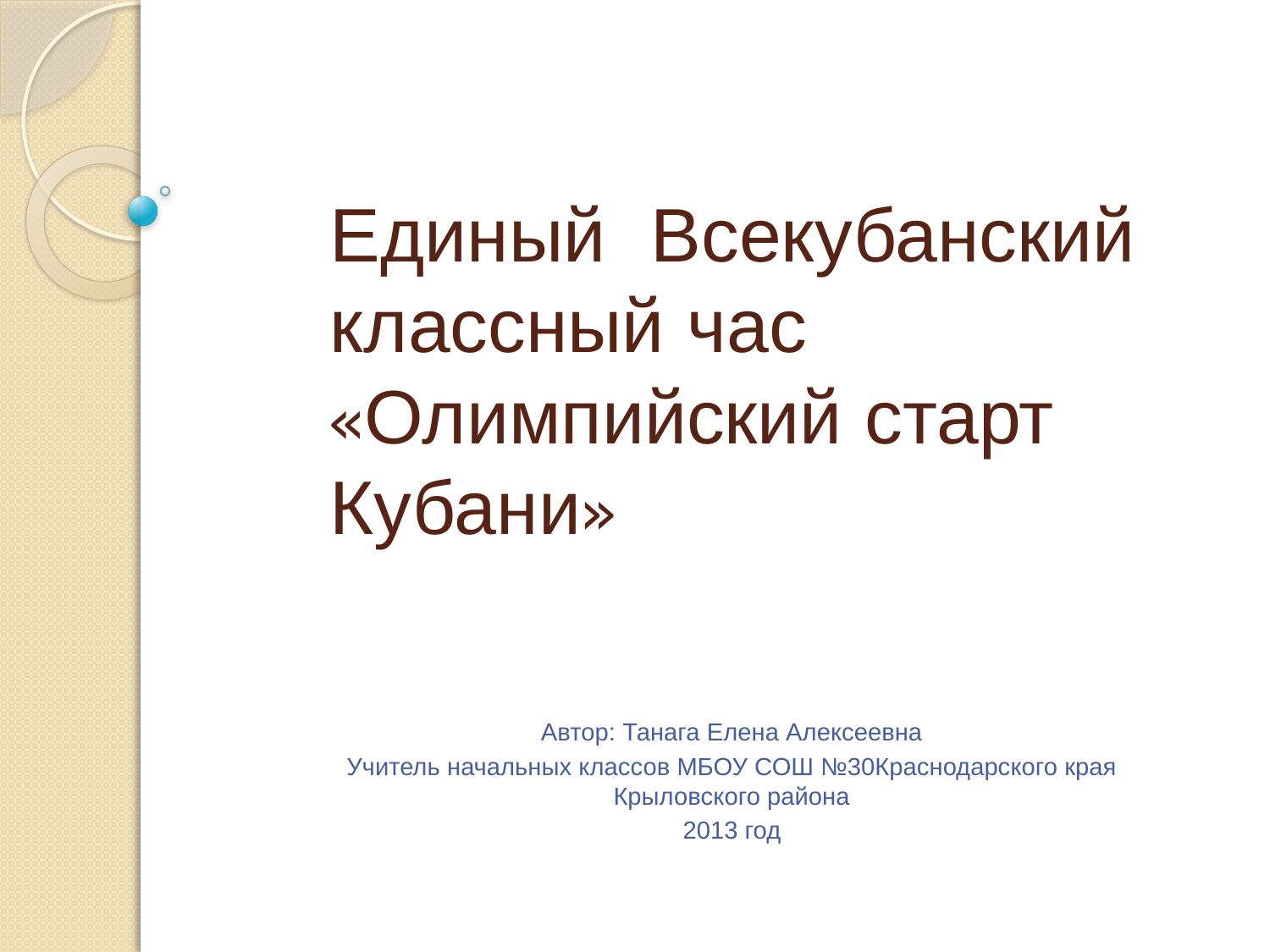

# Единый  Всекубанский классный час «Олимпийский старт Кубани»
Автор: Танага Елена Алексеевна
Учитель начальных классов МБОУ СОШ №30Краснодарского края Крыловского района
2013 год